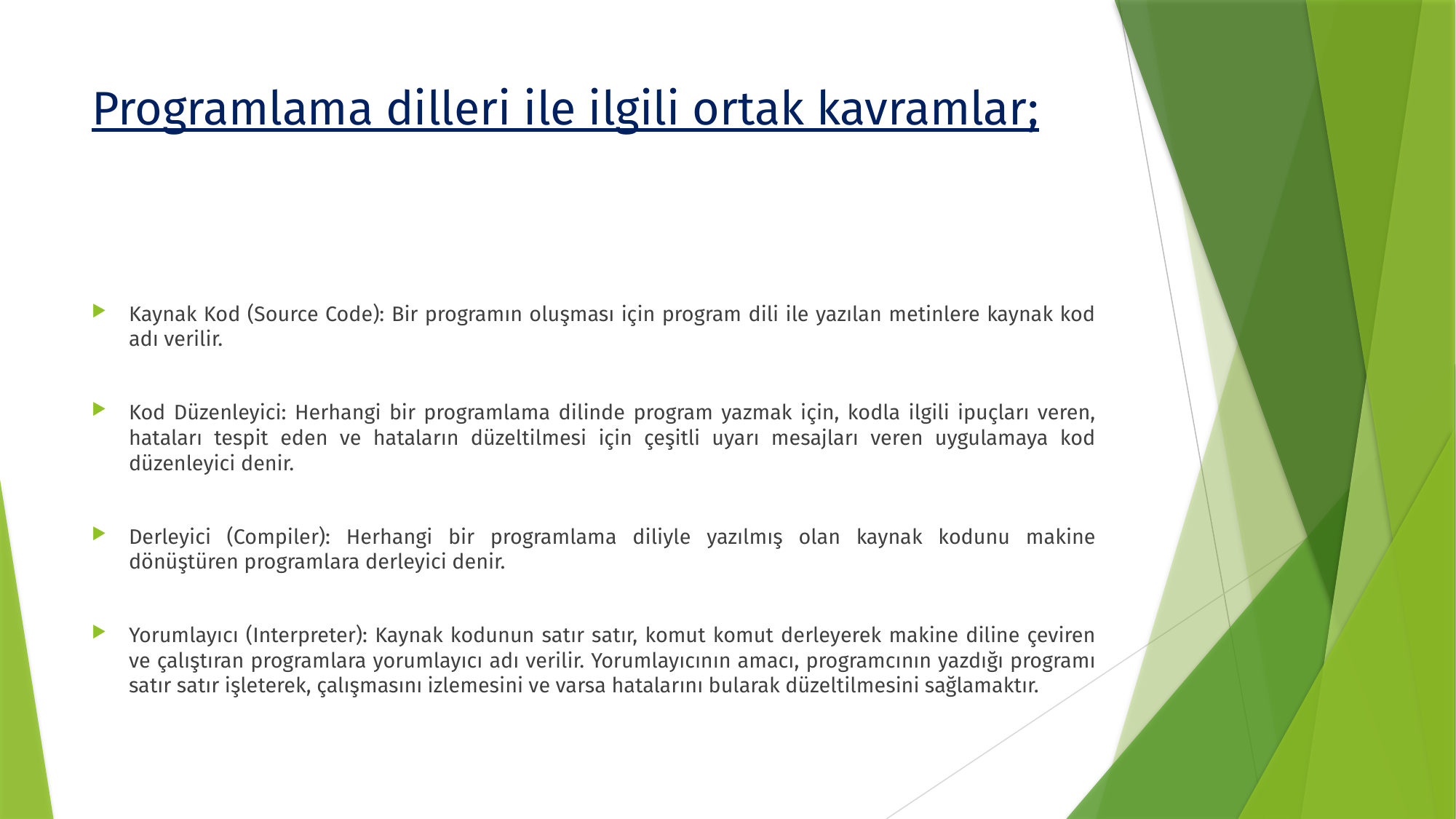

# Programlama dilleri ile ilgili ortak kavramlar;

Kaynak Kod (Source Code): Bir programın oluşması için program dili ile yazılan metinlere kaynak kod adı verilir.

Kod Düzenleyici: Herhangi bir programlama dilinde program yazmak için, kodla ilgili ipuçları veren, hataları tespit eden ve hataların düzeltilmesi için çeşitli uyarı mesajları veren uygulamaya kod düzenleyici denir.

Derleyici (Compiler): Herhangi bir programlama diliyle yazılmış olan kaynak kodunu makine dönüştüren programlara derleyici denir.

Yorumlayıcı (Interpreter): Kaynak kodunun satır satır, komut komut derleyerek makine diline çeviren ve çalıştıran programlara yorumlayıcı adı verilir. Yorumlayıcının amacı, programcının yazdığı programı satır satır işleterek, çalışmasını izlemesini ve varsa hatalarını bularak düzeltilmesini sağlamaktır.